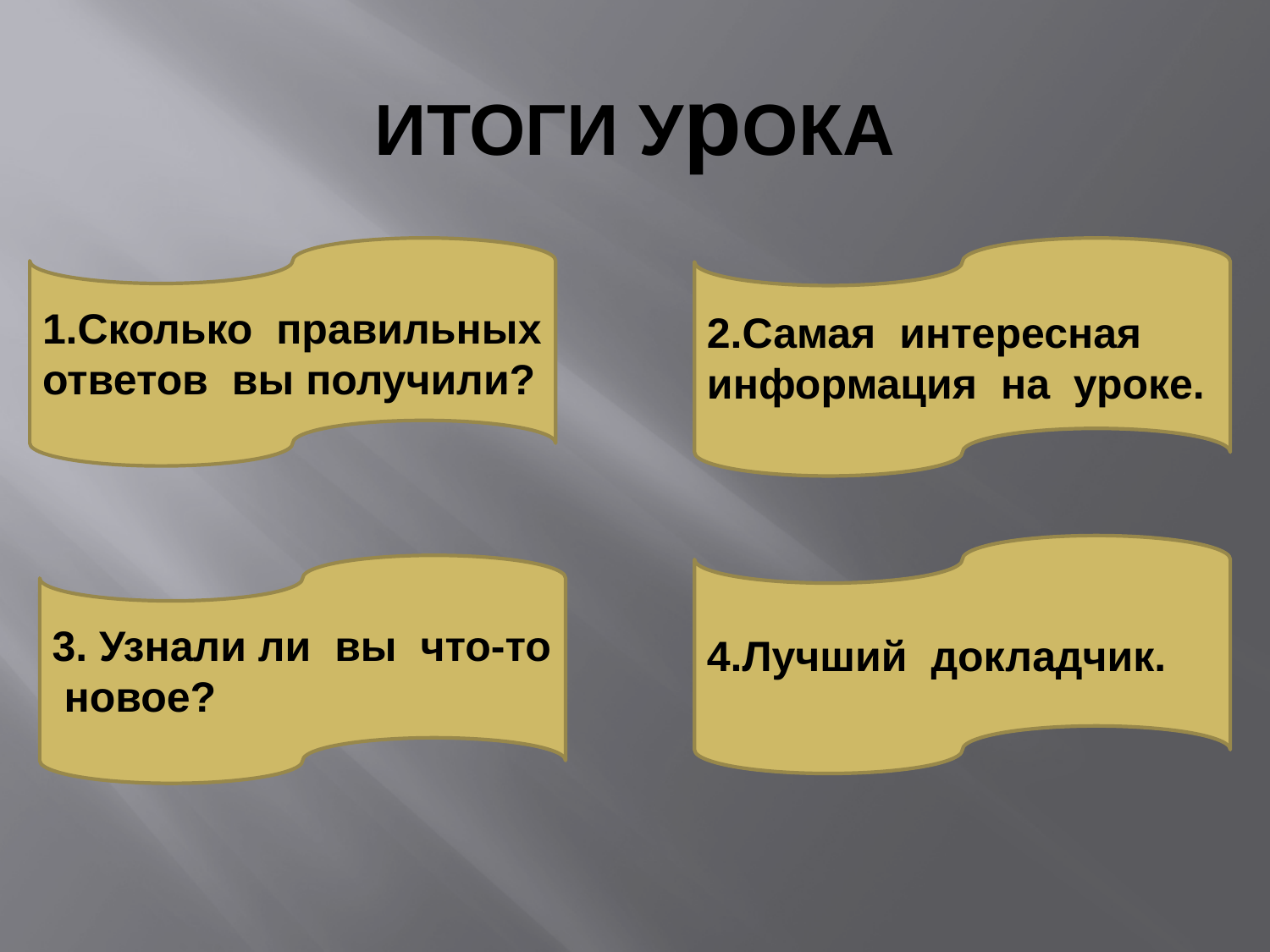

# ИТОГИ УрОКА
1.Сколько  правильных ответов  вы получили?
2.Самая  интересная  информация  на  уроке.
4.Лучший  докладчик.
3. Узнали ли  вы  что-то  новое?